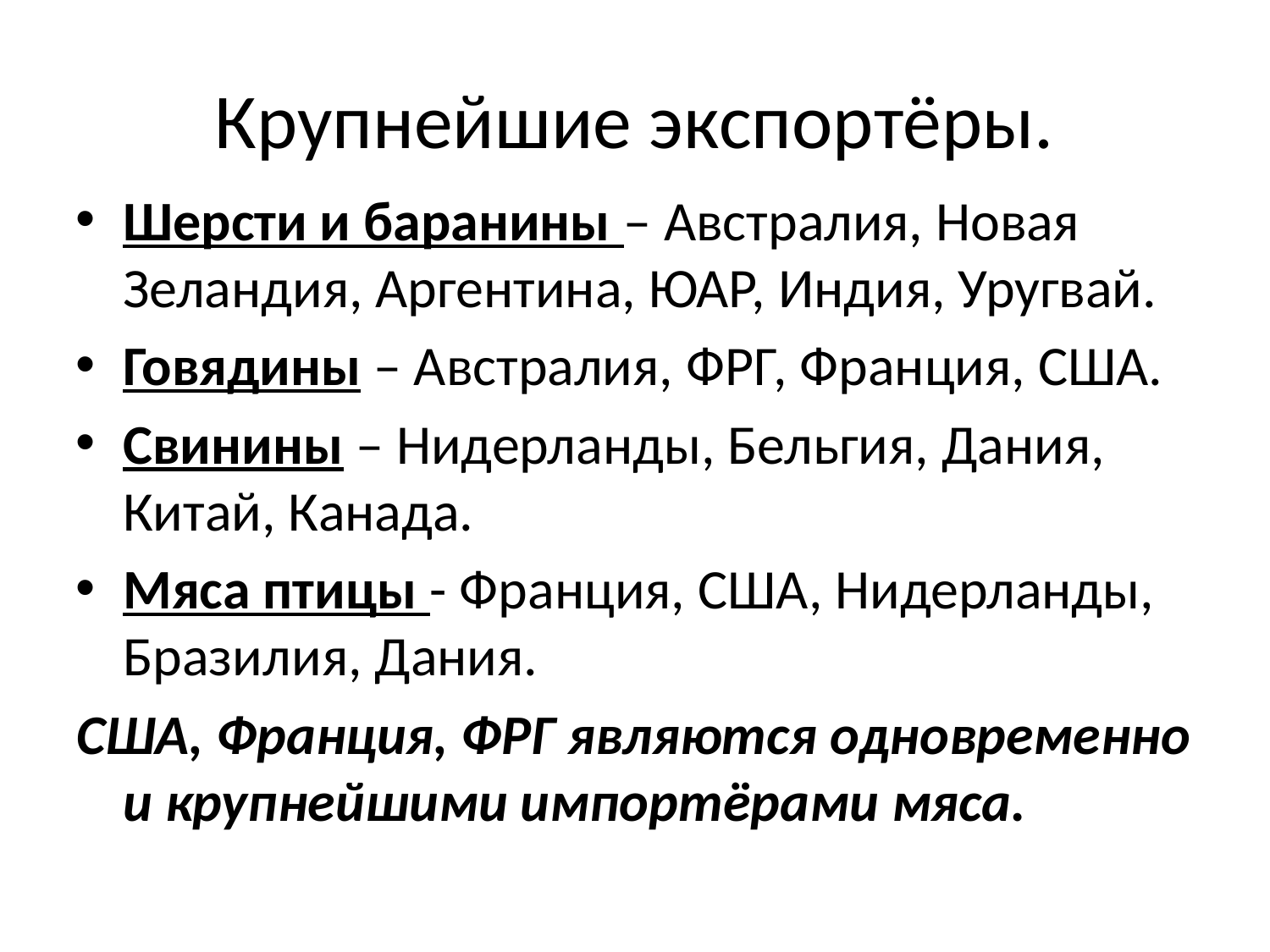

Крупнейшие экспортёры.
Шерсти и баранины – Австралия, Новая Зеландия, Аргентина, ЮАР, Индия, Уругвай.
Говядины – Австралия, ФРГ, Франция, США.
Свинины – Нидерланды, Бельгия, Дания, Китай, Канада.
Мяса птицы - Франция, США, Нидерланды, Бразилия, Дания.
США, Франция, ФРГ являются одновременно и крупнейшими импортёрами мяса.